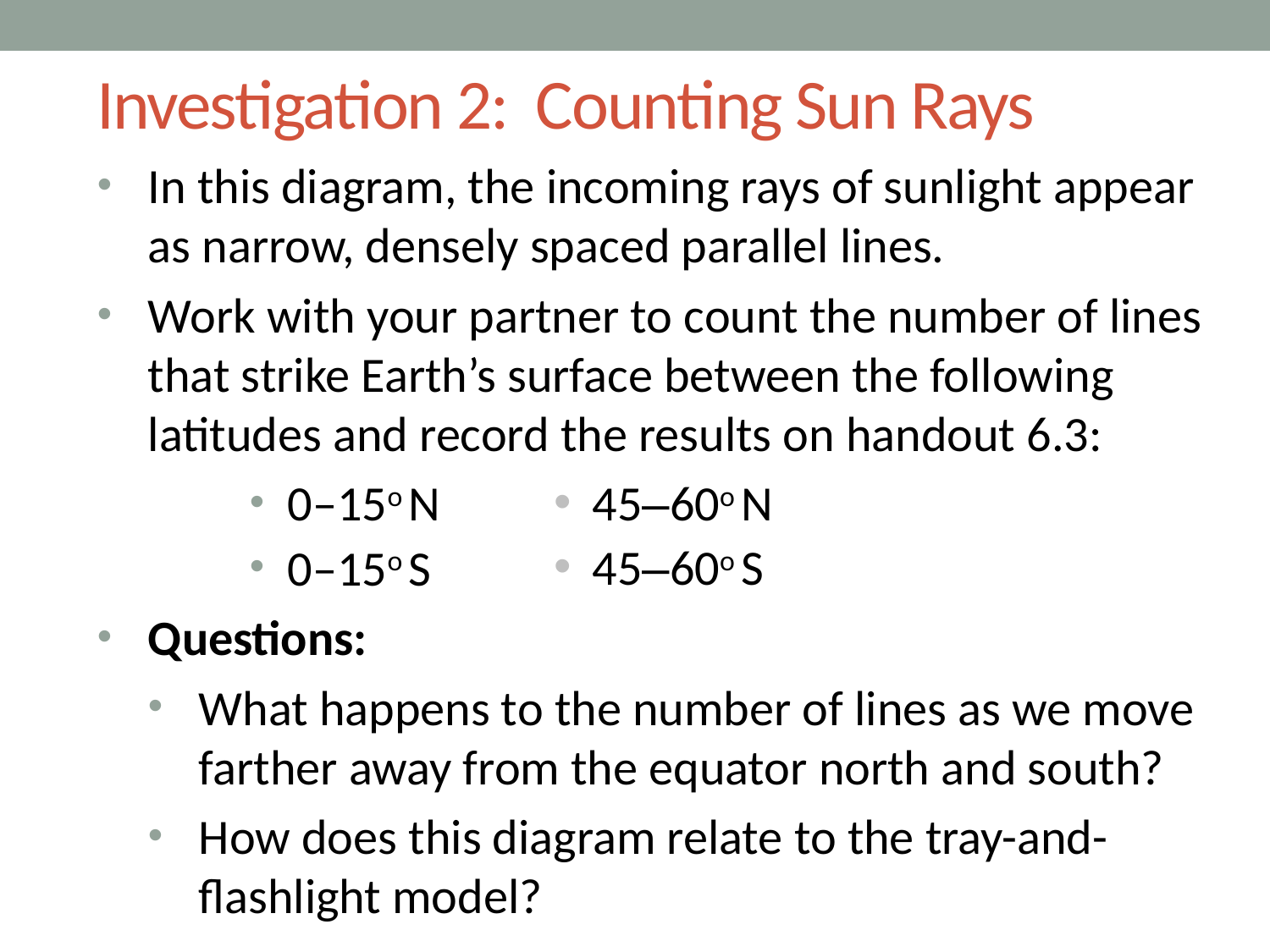

# Investigation 2:  Counting Sun Rays
In this diagram, the incoming rays of sunlight appear as narrow, densely spaced parallel lines.
Work with your partner to count the number of lines that strike Earth’s surface between the following latitudes and record the results on handout 6.3:
0–15o N
0–15o S
Questions:
What happens to the number of lines as we move farther away from the equator north and south?
How does this diagram relate to the tray-and-flashlight model?

45–60o N
45–60o S